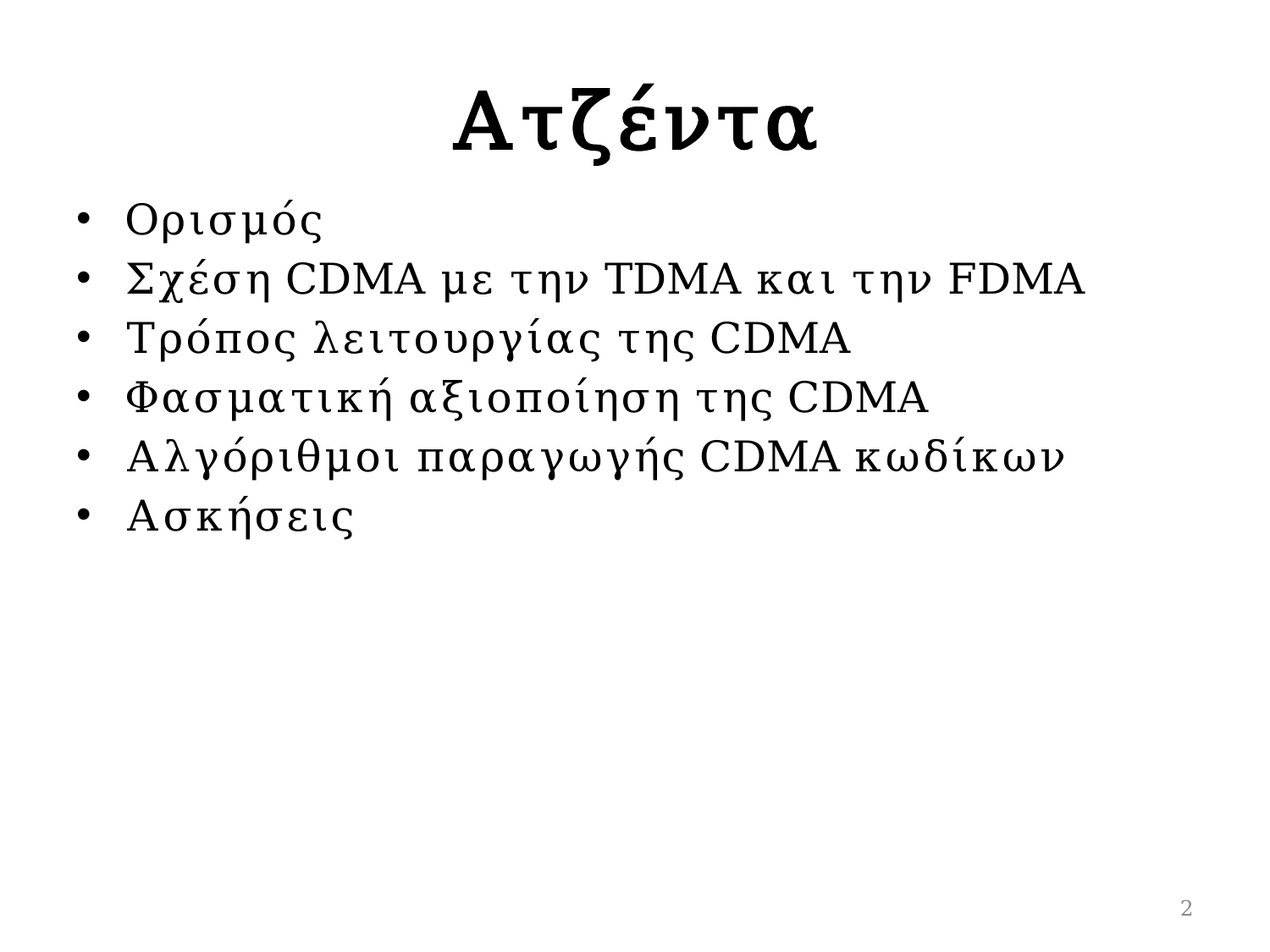

# Ατζέντα
Ορισμός
Σχέση CDMA με την TDMA και την FDMA
Τρόπος λειτουργίας της CDMA
Φασματική αξιοποίηση της CDMA
Αλγόριθμοι παραγωγής CDMA κωδίκων
Ασκήσεις
2